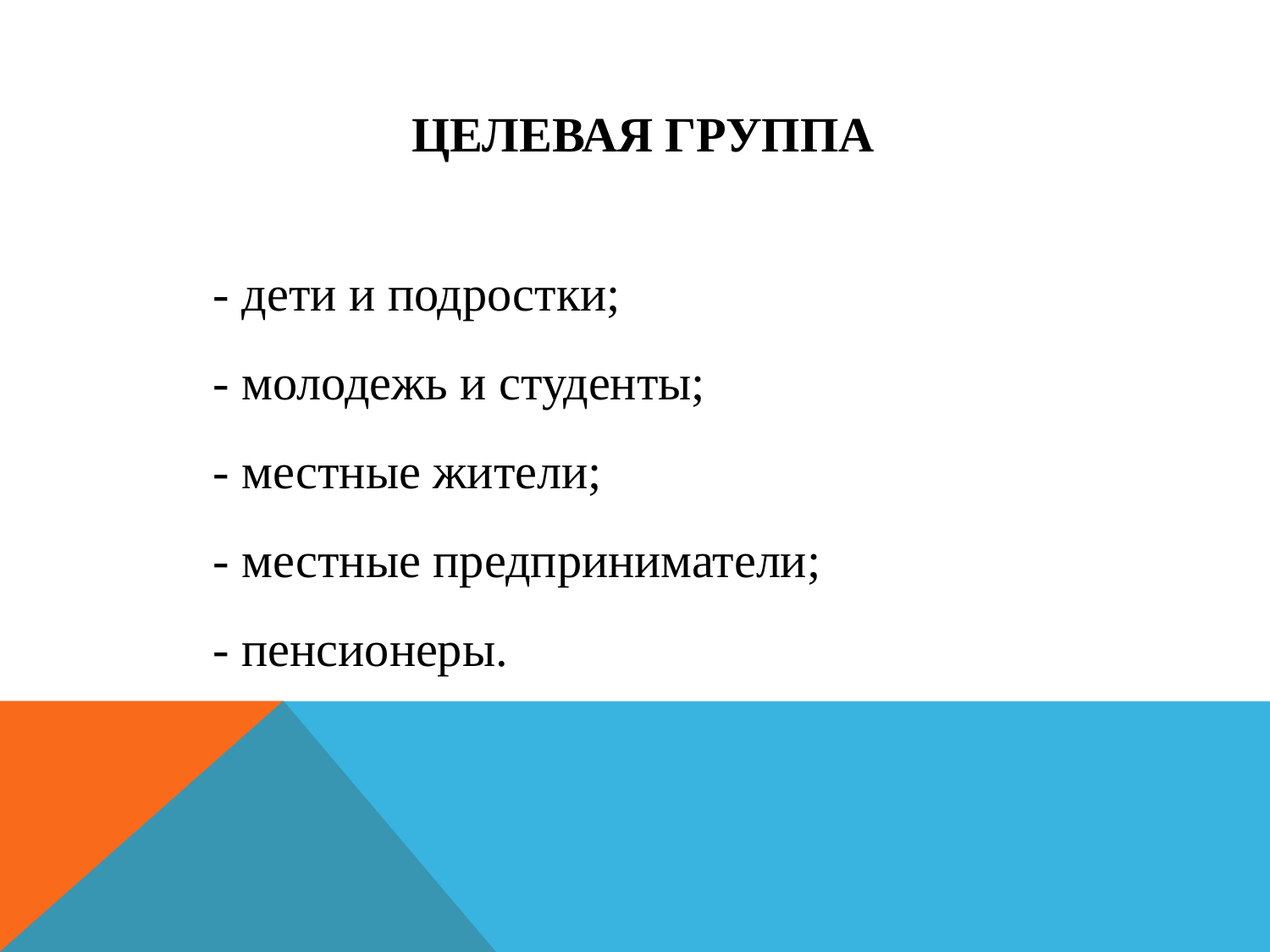

ЦЕЛЕВАЯ ГРУППА
- дети и подростки;
- молодежь и студенты;
- местные жители;
- местные предприниматели;
- пенсионеры.